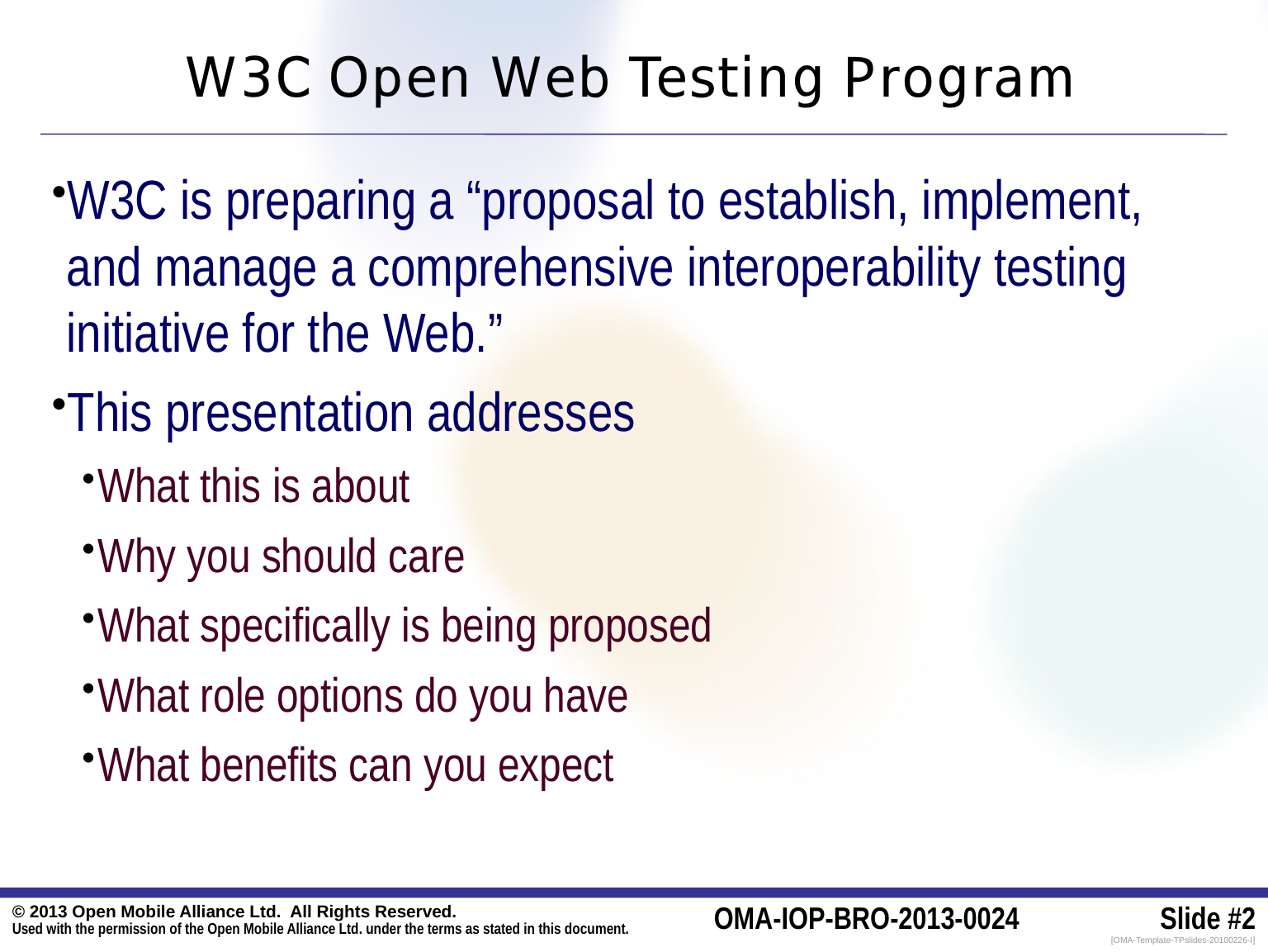

# W3C Open Web Testing Program
W3C is preparing a “proposal to establish, implement, and manage a comprehensive interoperability testing initiative for the Web.”
This presentation addresses
What this is about
Why you should care
What specifically is being proposed
What role options do you have
What benefits can you expect